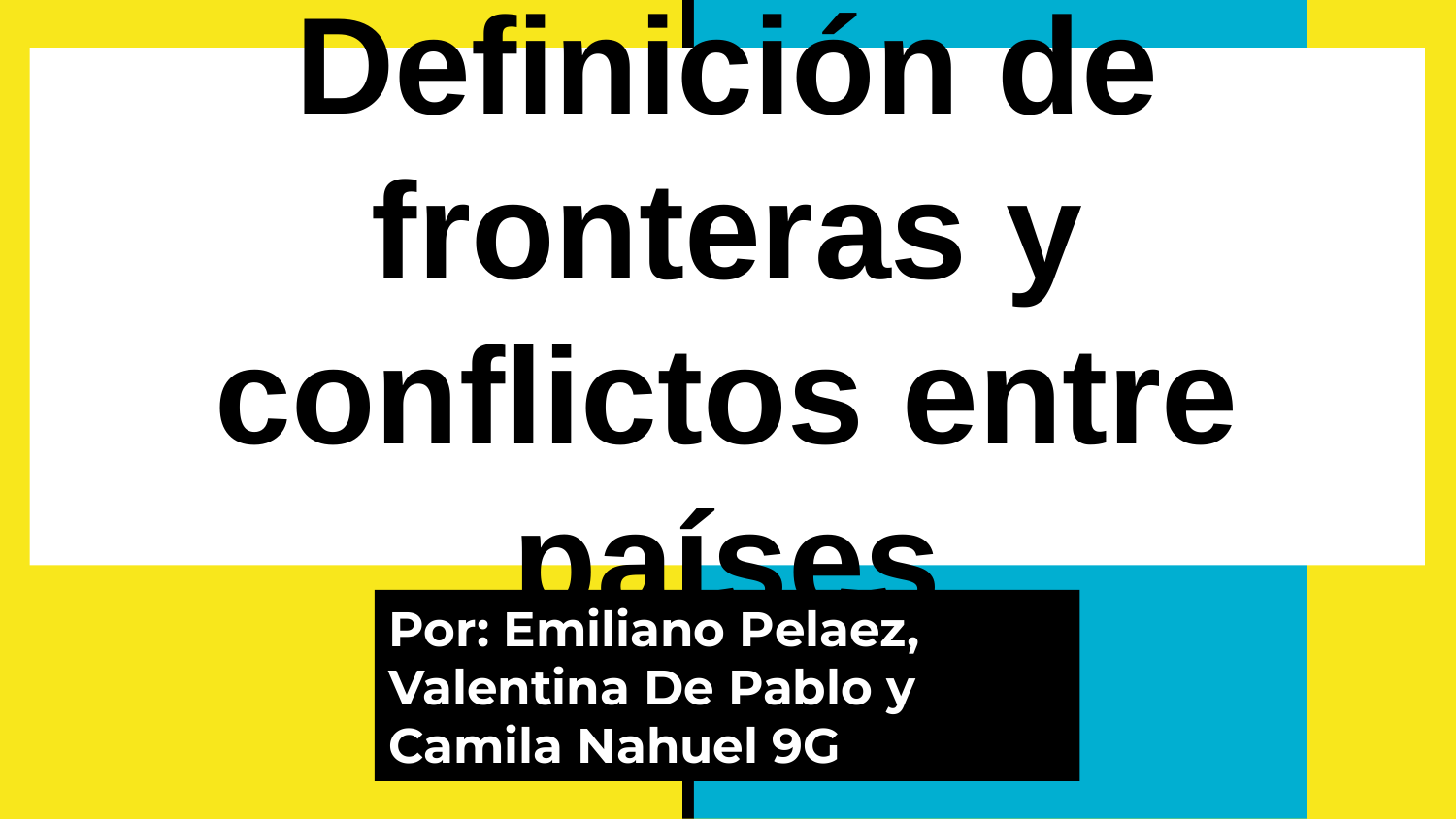

# Definición de fronteras y conflictos entre países
Por: Emiliano Pelaez, Valentina De Pablo y Camila Nahuel 9G